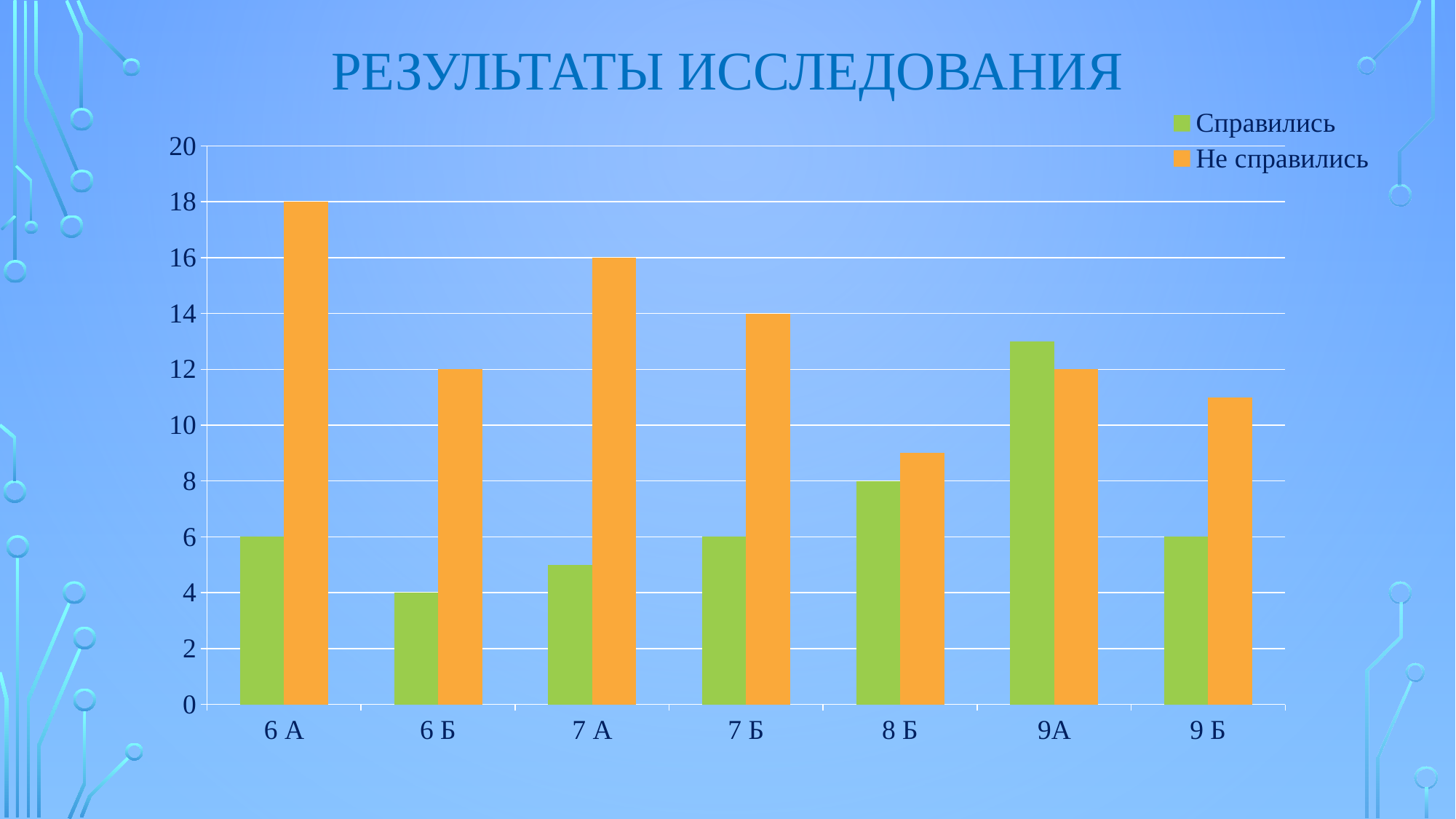

# Результаты исследования

### Chart

| Category | Справились | Не справились |
|---|---|---|
| 6 А | 6.0 | 18.0 |
| 6 Б | 4.0 | 12.0 |
| 7 А | 5.0 | 16.0 |
| 7 Б | 6.0 | 14.0 |
| 8 Б | 8.0 | 9.0 |
| 9А | 13.0 | 12.0 |
| 9 Б | 6.0 | 11.0 |